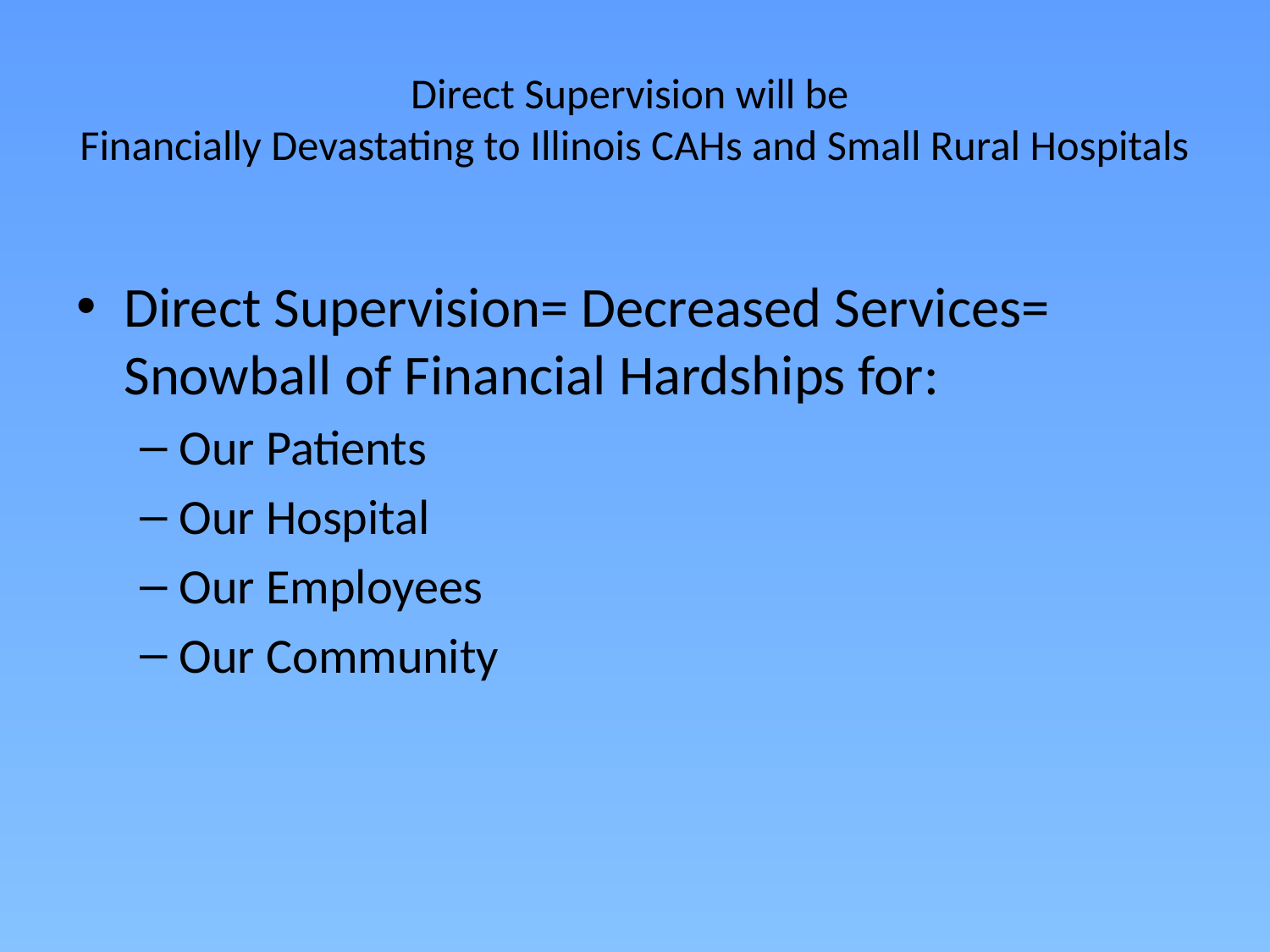

# Direct Supervision will be Financially Devastating to Illinois CAHs and Small Rural Hospitals
Direct Supervision= Decreased Services= Snowball of Financial Hardships for:
Our Patients
Our Hospital
Our Employees
Our Community